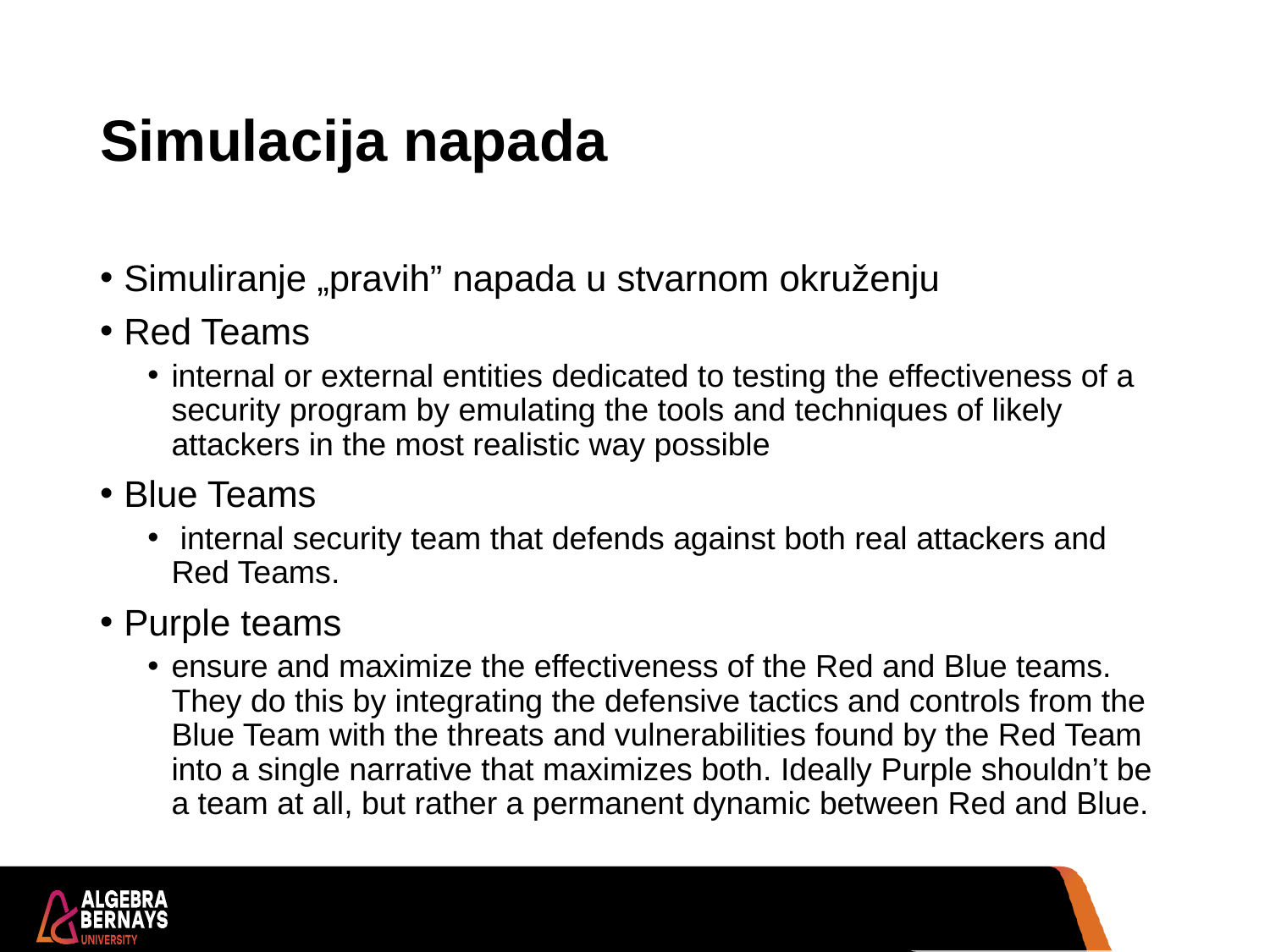

# Simulacija napada
Simuliranje „pravih” napada u stvarnom okruženju
Red Teams
internal or external entities dedicated to testing the effectiveness of a security program by emulating the tools and techniques of likely attackers in the most realistic way possible
Blue Teams
 internal security team that defends against both real attackers and Red Teams.
Purple teams
ensure and maximize the effectiveness of the Red and Blue teams. They do this by integrating the defensive tactics and controls from the Blue Team with the threats and vulnerabilities found by the Red Team into a single narrative that maximizes both. Ideally Purple shouldn’t be a team at all, but rather a permanent dynamic between Red and Blue.